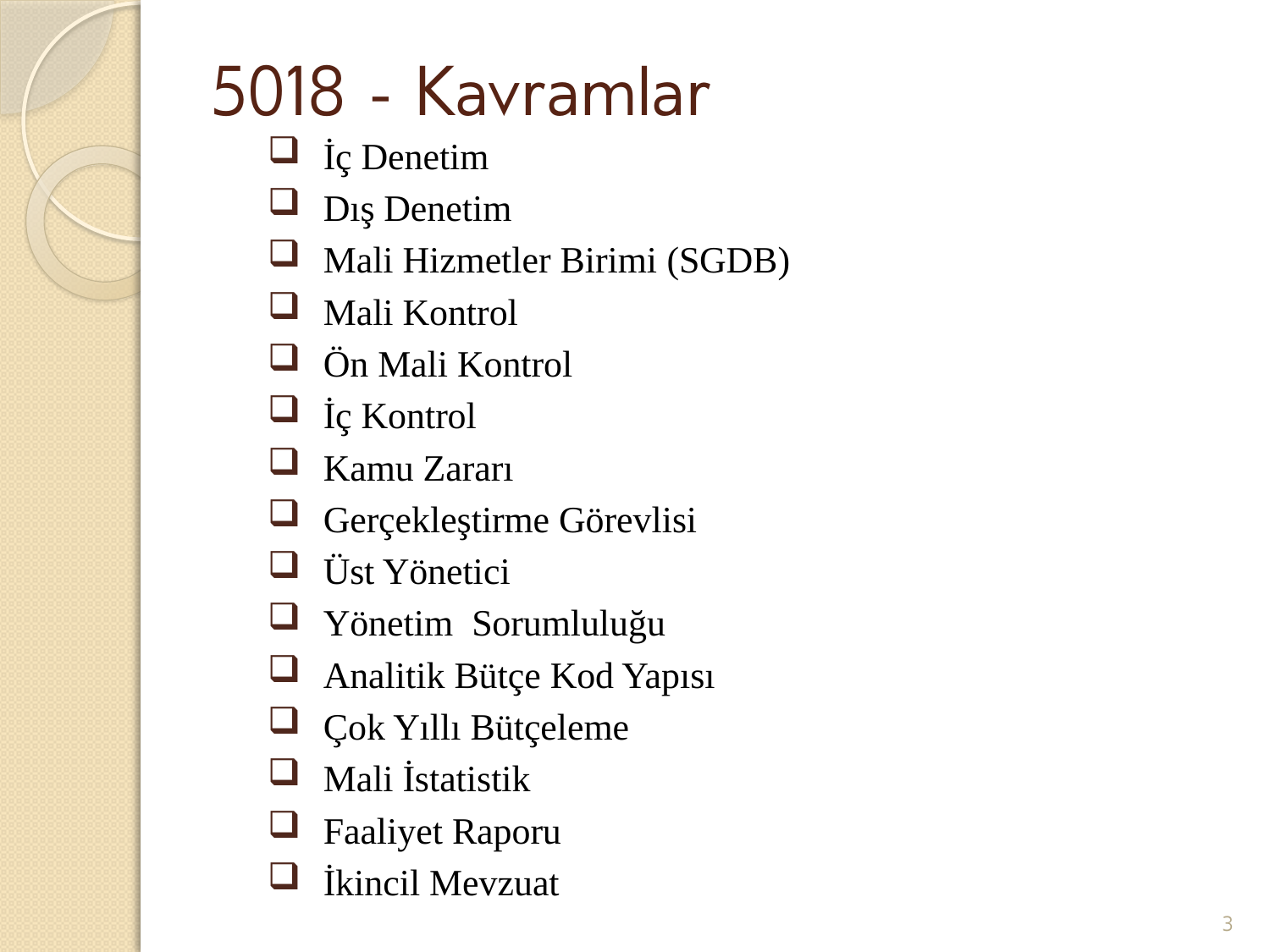

# 5018 - Kavramlar
İç Denetim
Dış Denetim
Mali Hizmetler Birimi (SGDB)
Mali Kontrol
Ön Mali Kontrol
İç Kontrol
Kamu Zararı
Gerçekleştirme Görevlisi
Üst Yönetici
Yönetim  Sorumluluğu
Analitik Bütçe Kod Yapısı
Çok Yıllı Bütçeleme
Mali İstatistik
Faaliyet Raporu
İkincil Mevzuat

3